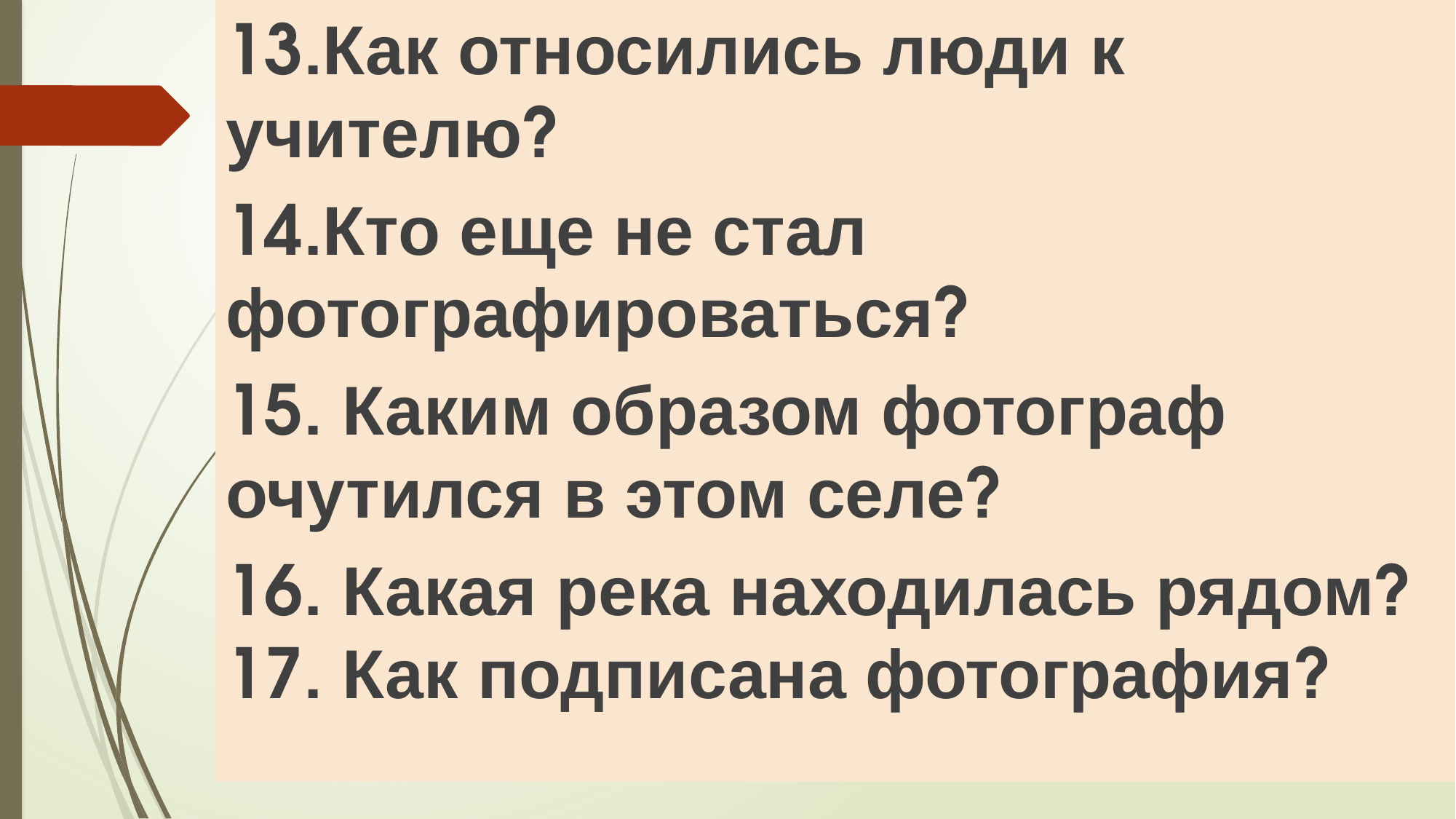

13.Как относились люди к учителю?
14.Кто еще не стал фотографироваться?
15. Каким образом фотограф очутился в этом селе?
16. Какая река находилась рядом?
17. Как подписана фотография?